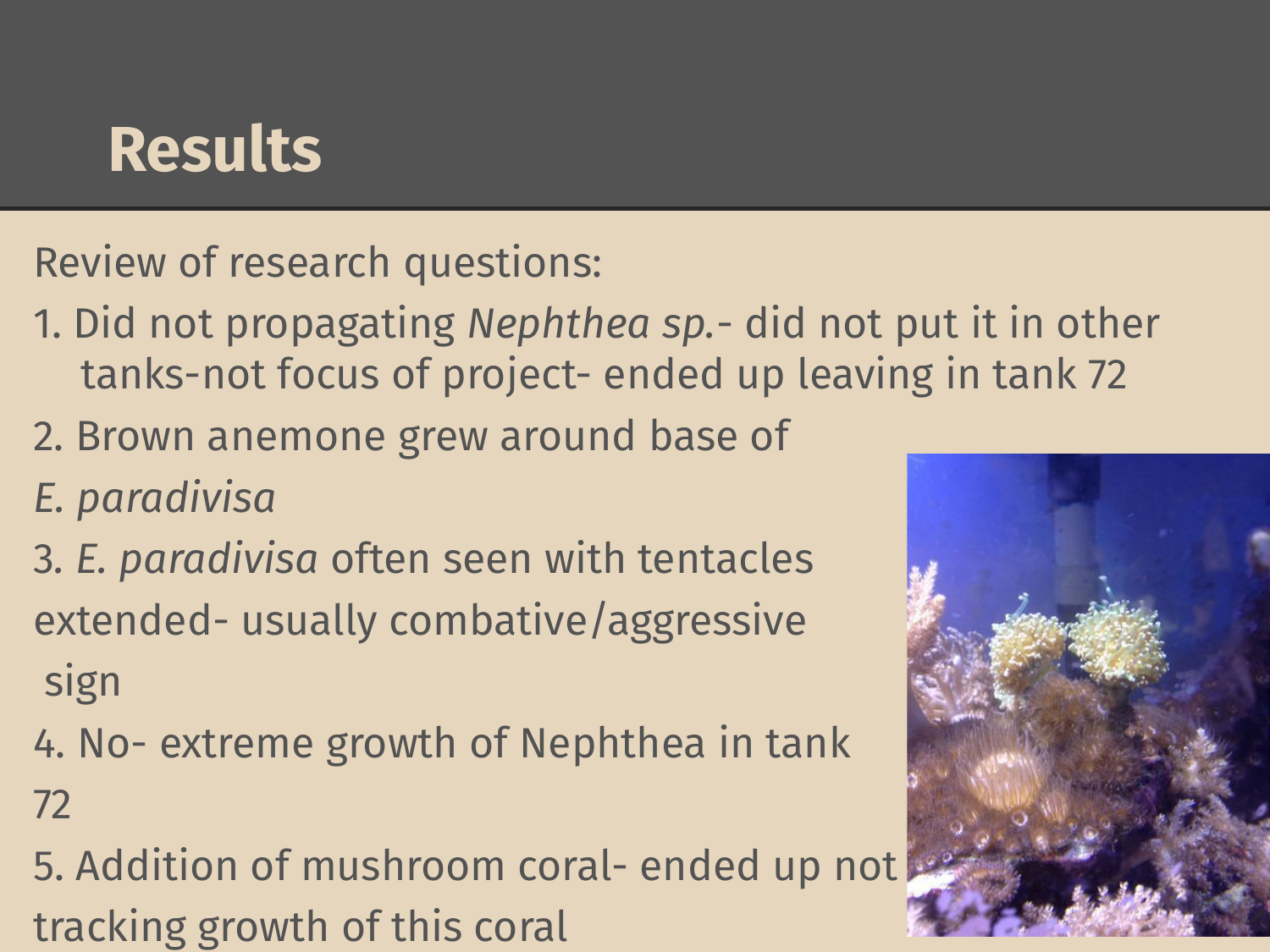

# Results
Review of research questions:
1. Did not propagating Nephthea sp.- did not put it in other tanks-not focus of project- ended up leaving in tank 72
2. Brown anemone grew around base of
E. paradivisa
3. E. paradivisa often seen with tentacles
extended- usually combative/aggressive
 sign
4. No- extreme growth of Nephthea in tank
72
5. Addition of mushroom coral- ended up not
tracking growth of this coral